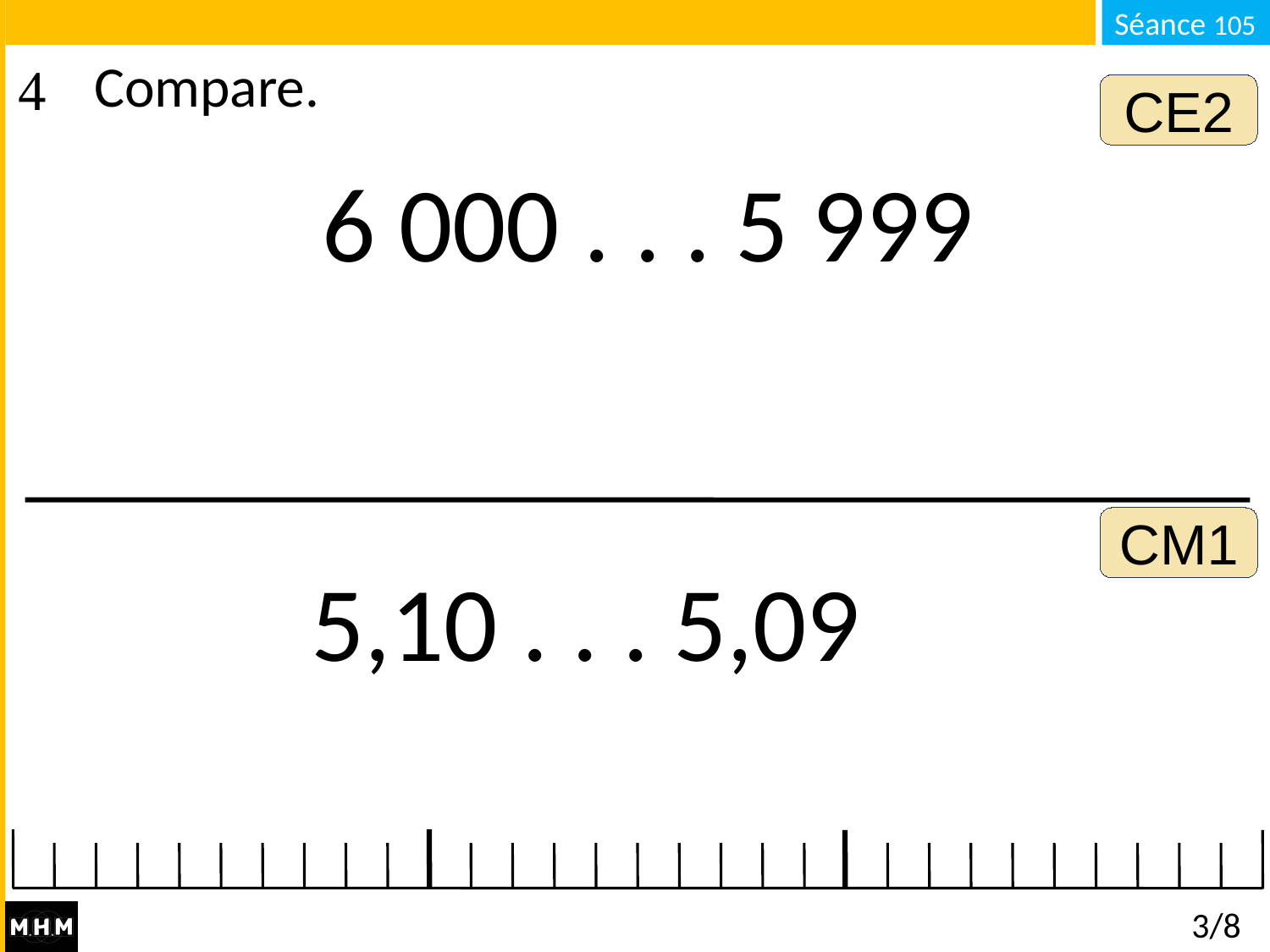

# Compare.
CE2
6 000 . . . 5 999

CM1
5,10 . . . 5,09
3/8